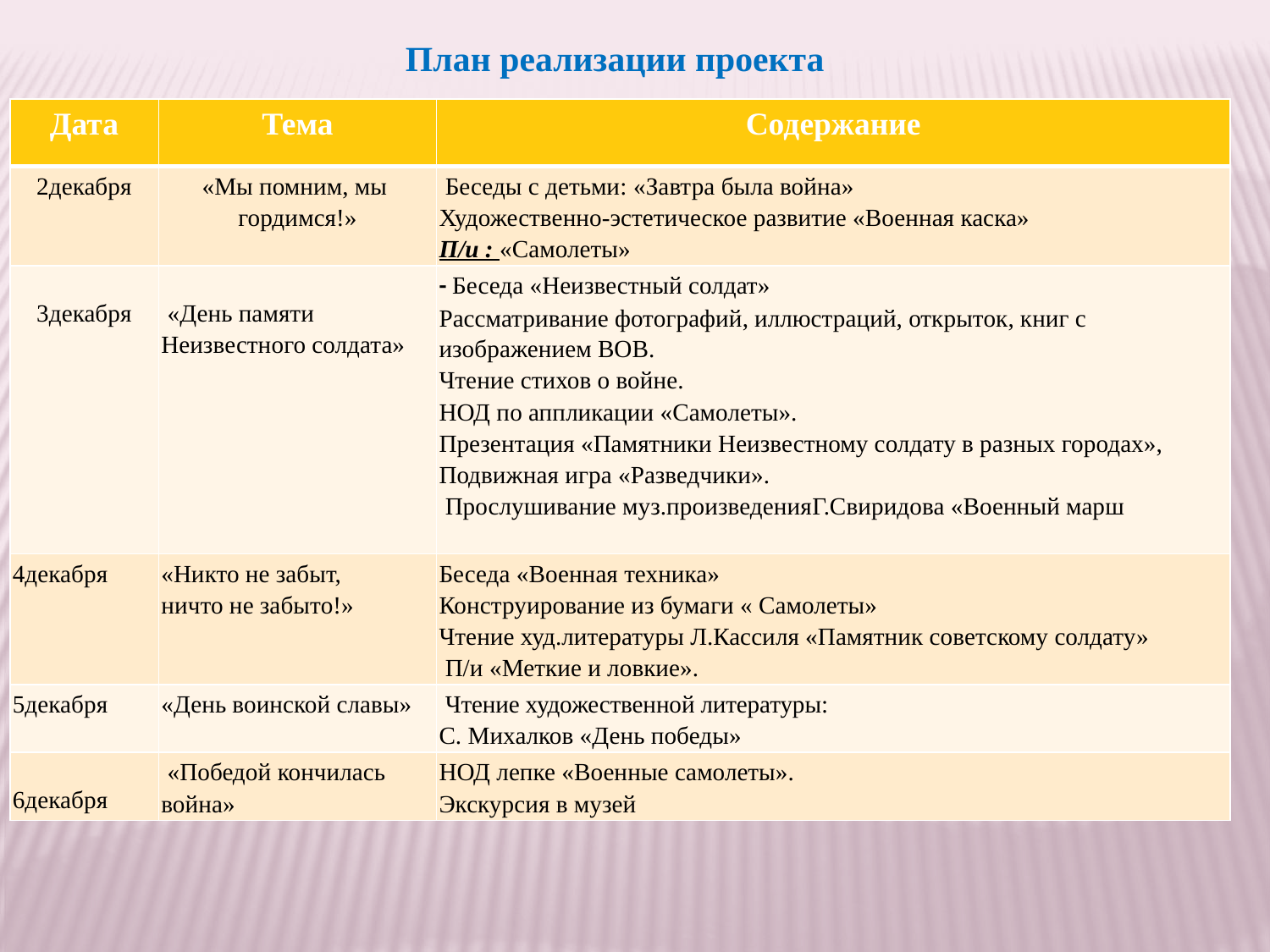

План реализации проекта
| Дата | Тема | Содержание |
| --- | --- | --- |
| 2декабря | «Мы помним, мы гордимся!» | Беседы с детьми: «Завтра была война» Художественно-эстетическое развитие «Военная каска» П/и : «Самолеты» |
| 3декабря | «День памяти Неизвестного солдата» | - Беседа «Неизвестный солдат» Рассматривание фотографий, иллюстраций, открыток, книг с изображением ВОВ. Чтение стихов о войне. НОД по аппликации «Самолеты». Презентация «Памятники Неизвестному солдату в разных городах», Подвижная игра «Разведчики». Прослушивание муз.произведенияГ.Свиридова «Военный марш |
| 4декабря | «Никто не забыт, ничто не забыто!» | Беседа «Военная техника» Конструирование из бумаги « Самолеты» Чтение худ.литературы Л.Кассиля «Памятник советскому солдату» П/и «Меткие и ловкие». |
| 5декабря | «День воинской славы» | Чтение художественной литературы: С. Михалков «День победы» |
| 6декабря | «Победой кончилась война» | НОД лепке «Военные самолеты». Экскурсия в музей |